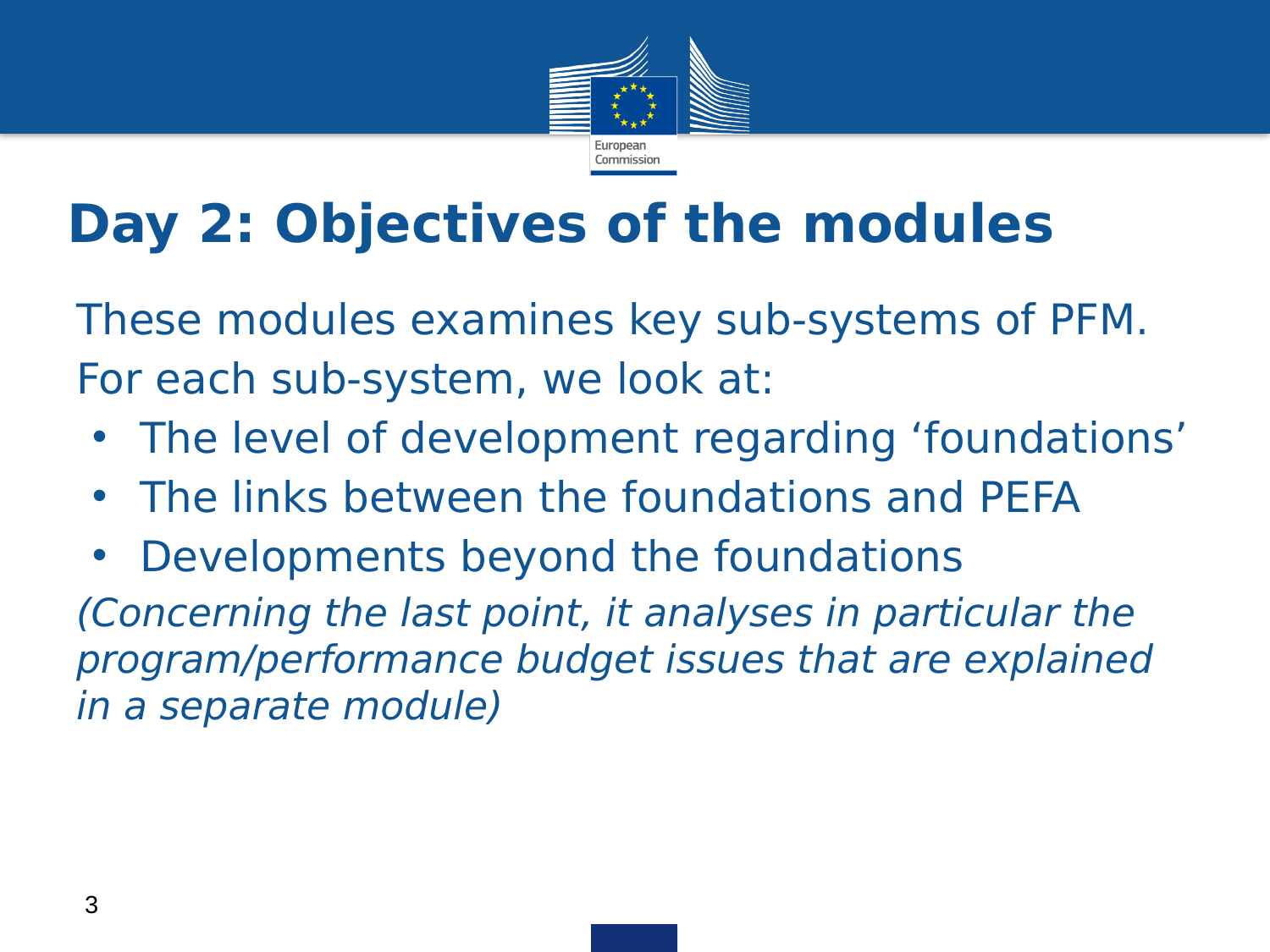

# Day 2: Objectives of the modules
These modules examines key sub-systems of PFM.
For each sub-system, we look at:
The level of development regarding ‘foundations’
The links between the foundations and PEFA
Developments beyond the foundations
(Concerning the last point, it analyses in particular the program/performance budget issues that are explained in a separate module)

3